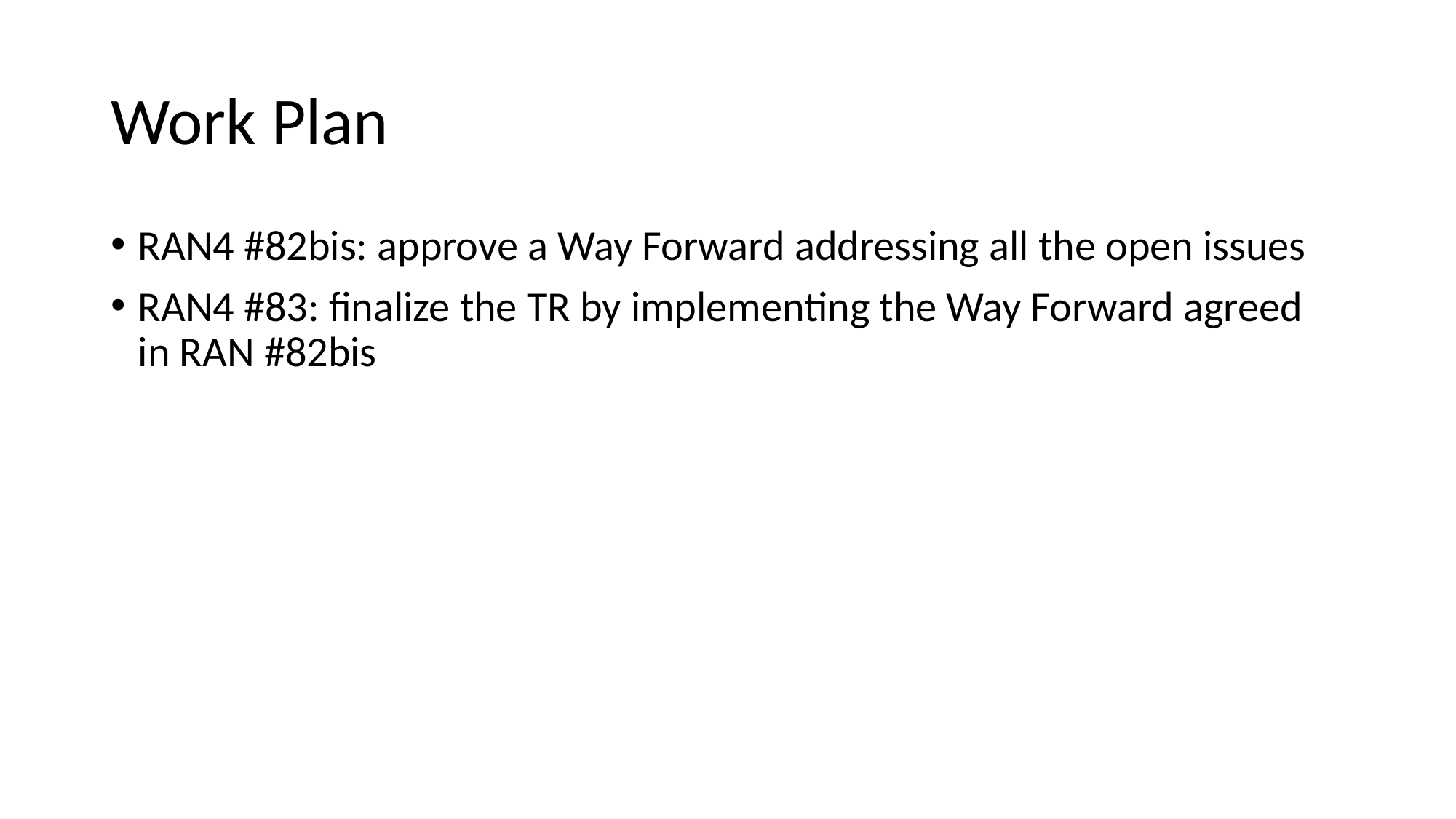

# Work Plan
RAN4 #82bis: approve a Way Forward addressing all the open issues
RAN4 #83: finalize the TR by implementing the Way Forward agreed in RAN #82bis